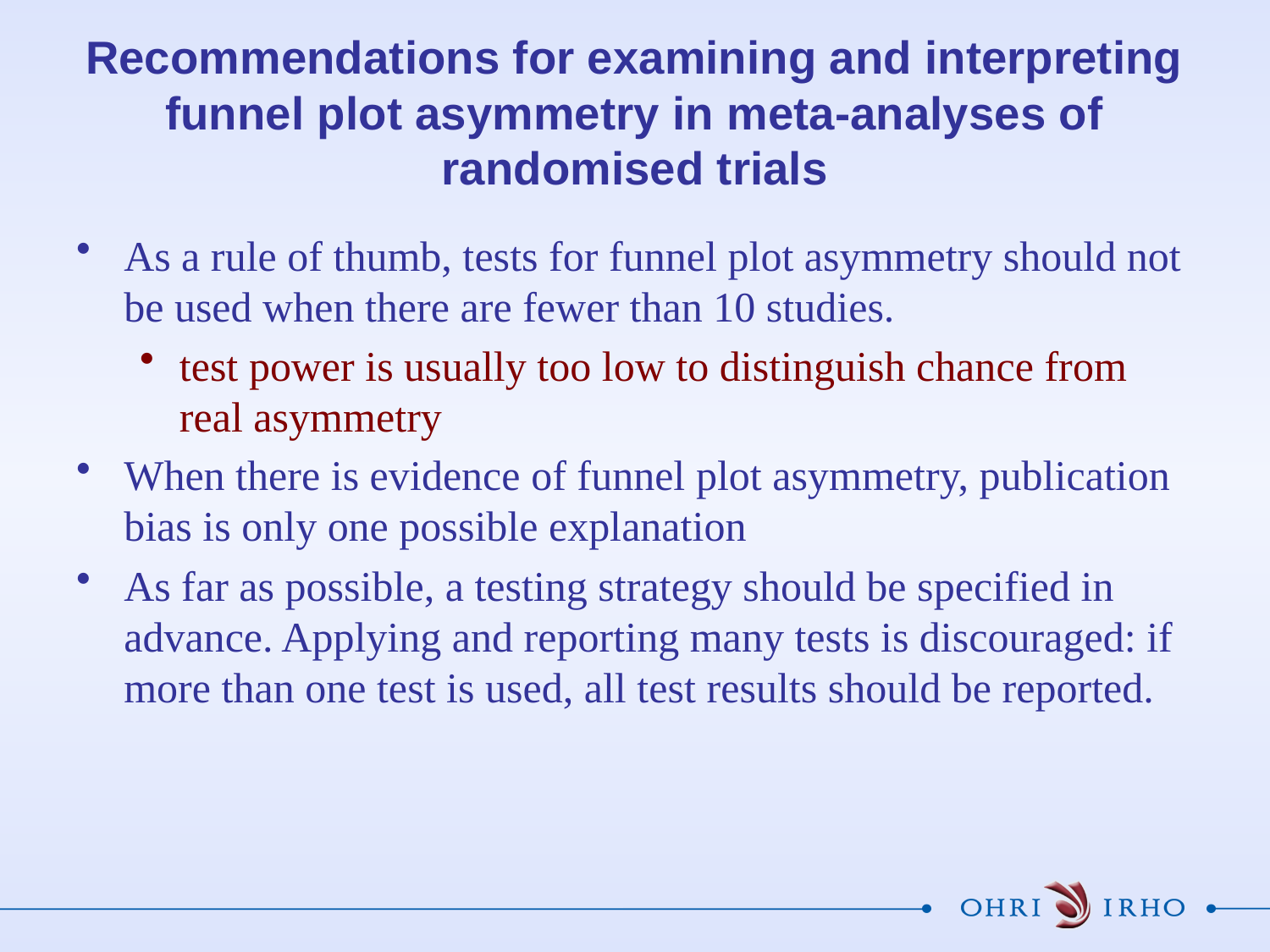

# Recommendations for examining and interpreting funnel plot asymmetry in meta-analyses of randomised trials
As a rule of thumb, tests for funnel plot asymmetry should not be used when there are fewer than 10 studies.
test power is usually too low to distinguish chance from real asymmetry
When there is evidence of funnel plot asymmetry, publication bias is only one possible explanation
As far as possible, a testing strategy should be specified in advance. Applying and reporting many tests is discouraged: if more than one test is used, all test results should be reported.